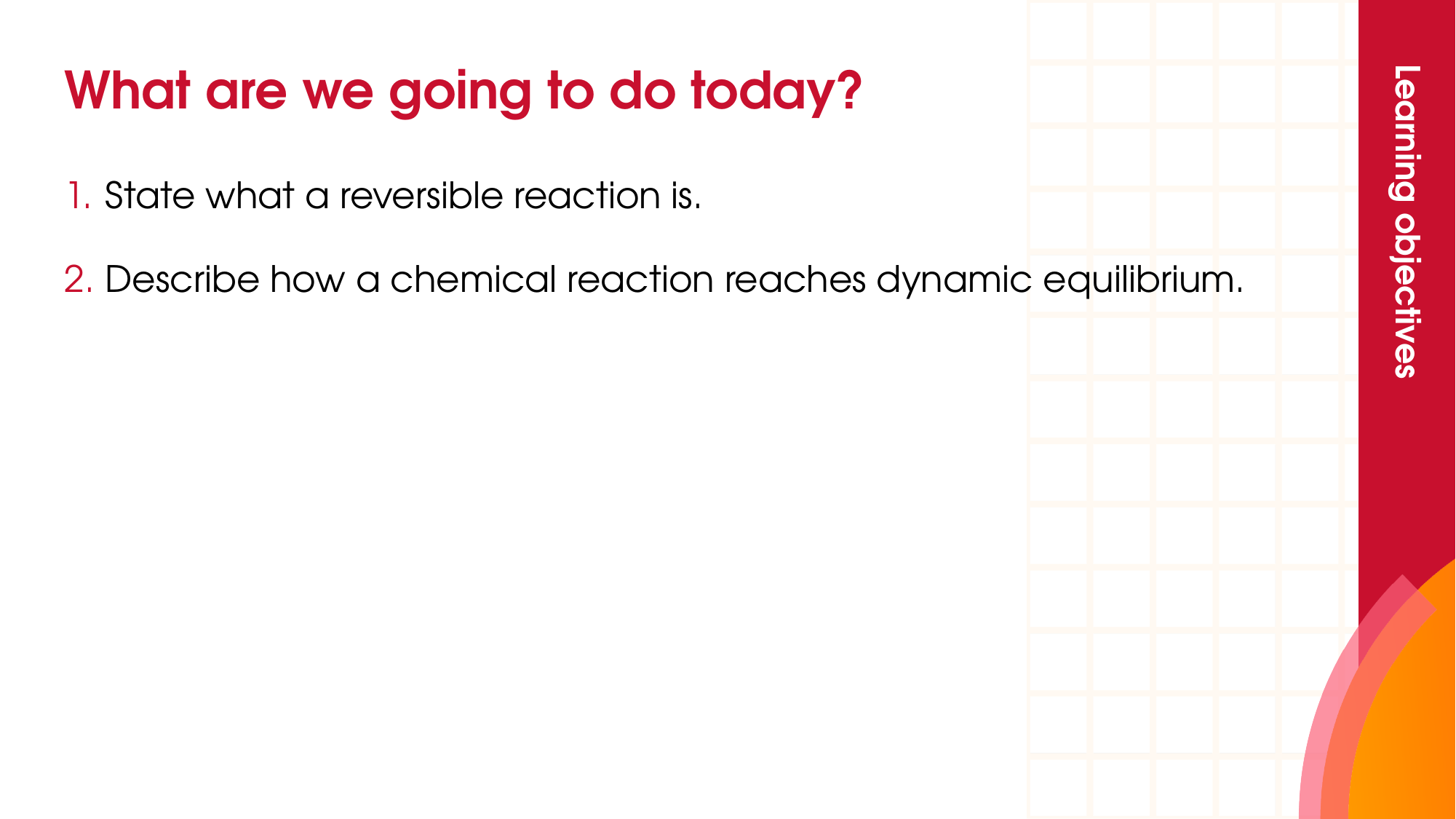

# What are we going to do today?
Learning objectives
State what a reversible reaction is.
Describe how a chemical reaction reaches dynamic equilibrium.